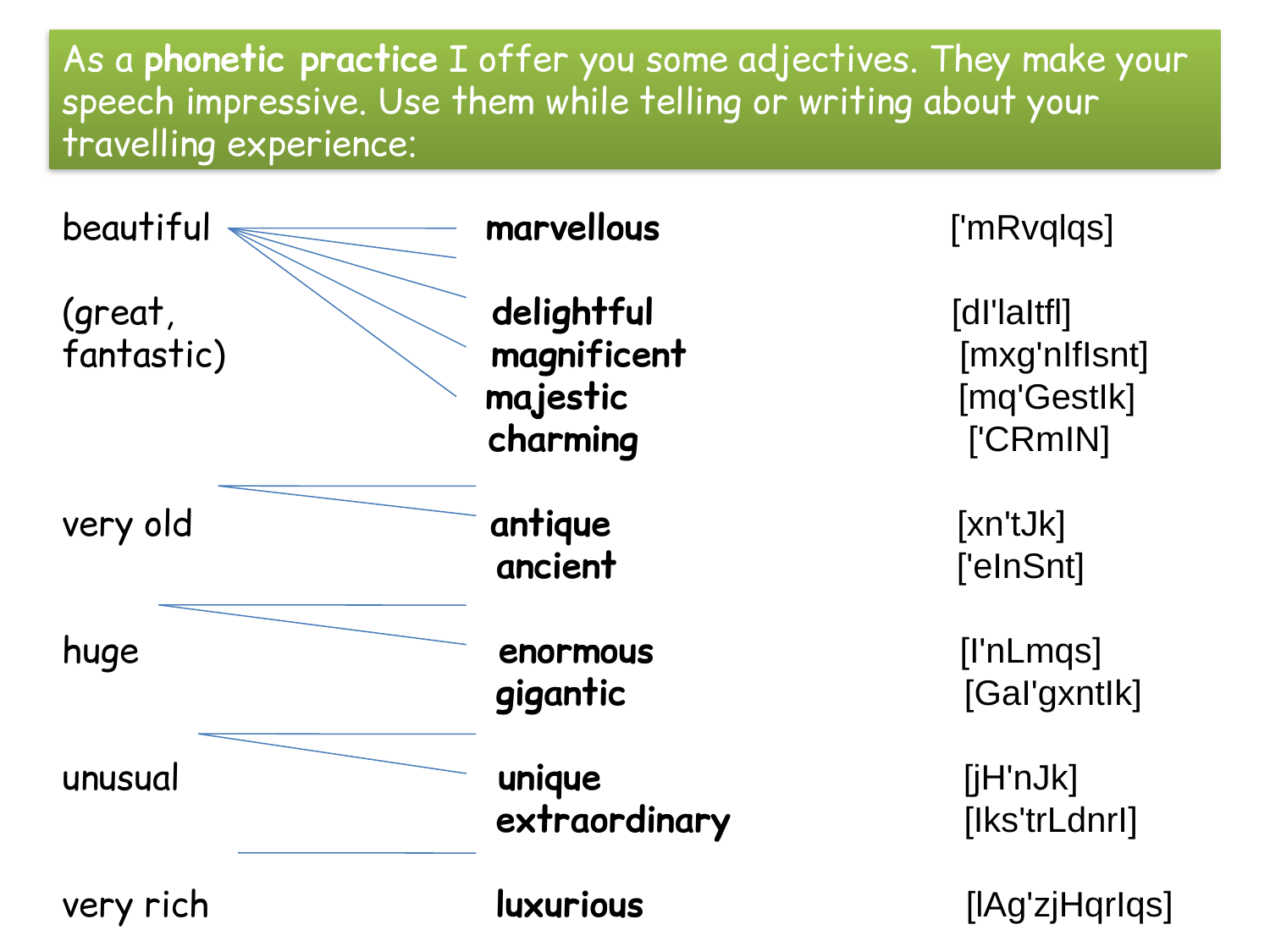

As a phonetic practice I offer you some adjectives. They make your speech impressive. Use them while telling or writing about your travelling experience:
beautiful                  marvellous                                    ['mRvqlqs]
(great,                              delightful                                     [dI'laItfl]
fantastic)                                 magnificent                                 [mxg'nIfIsnt]
                                        majestic                                         [mq'GestIk]
                                                     charming                                         ['CRmIN]

very old                            antique                                           [xn'tJk]
                                         ancient                                         ['eInSnt]

huge                                  enormous                                      [I'nLmqs]
                                         gigantic                                          [GaI'gxntIk]

unusual                              unique                                             [jH'nJk]
                                         extraordinary                             [Iks'trLdnrI]

very rich                           luxurious                                        [lAg'zjHqrIqs]